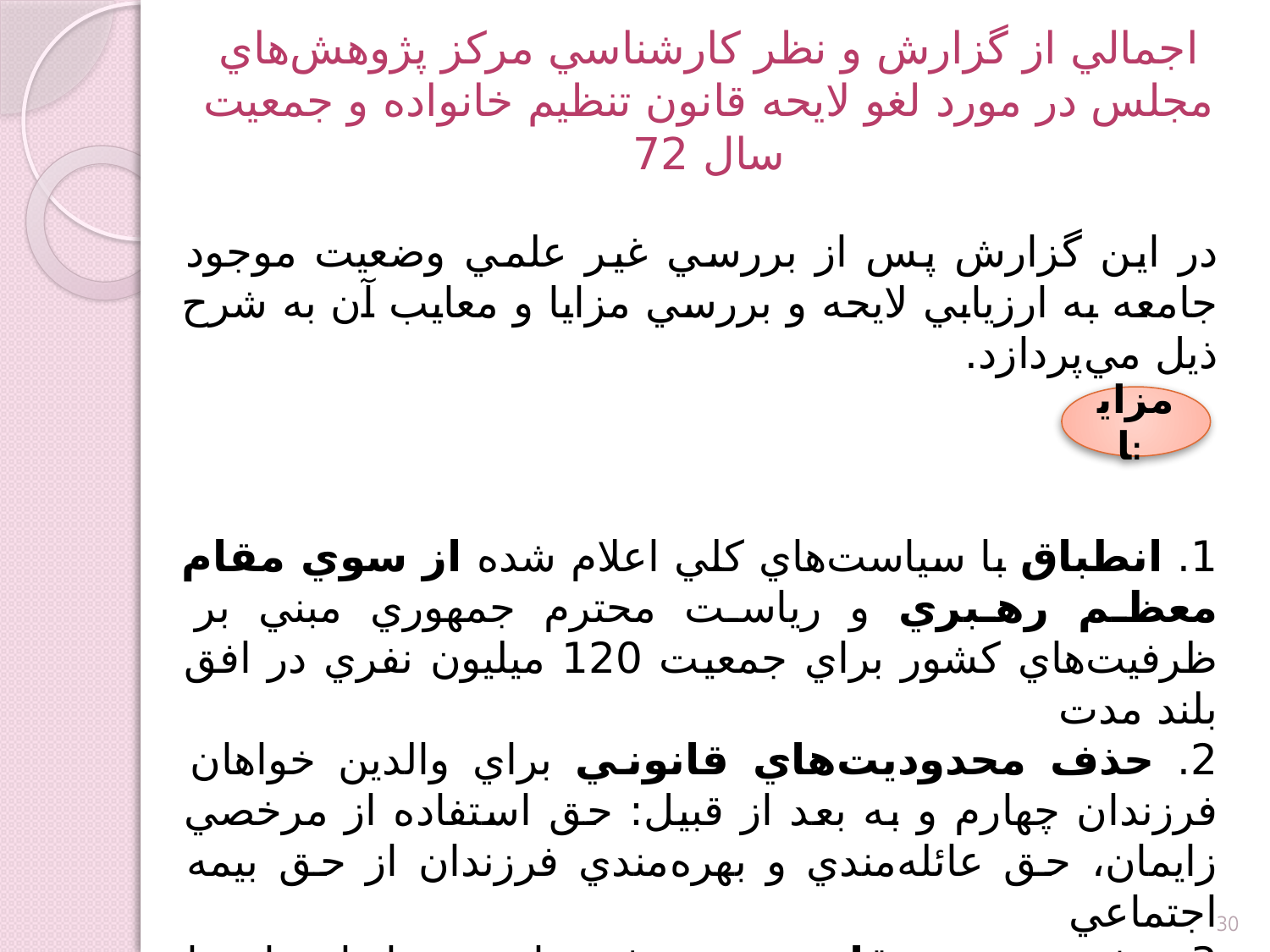

# اجمالي از گزارش و نظر كارشناسي مركز پژوهش‌هاي مجلس در مورد لغو لايحه قانون تنظيم خانواده و جمعيت سال 72

در اين گزارش پس از بررسي غير علمي وضعيت موجود جامعه به ارزيابي لايحه و بررسي مزايا و معايب آن به شرح ذيل مي‌پردازد.

1. انطباق با سياست‌هاي كلي اعلام شده از سوي مقام معظم رهبري و رياست محترم جمهوري مبني بر ظرفيت‌هاي كشور براي جمعيت 120 ميليون نفري در افق بلند مدت
2. حذف محدوديت‌هاي قانوني براي والدين خواهان فرزندان چهارم و به بعد از قبيل: حق استفاده از مرخصي زايمان، حق عائله‌مندي و بهره‌مندي فرزندان از حق بيمه اجتماعي
3. رفع تبعيض قانوني بين فرزندان در خانواده‌هاي با بيش از 4 اولاد
4. احتمال افزايش در ميزان نرخ باروري در ميان برخي اقشار جامعه

مزايا:

30